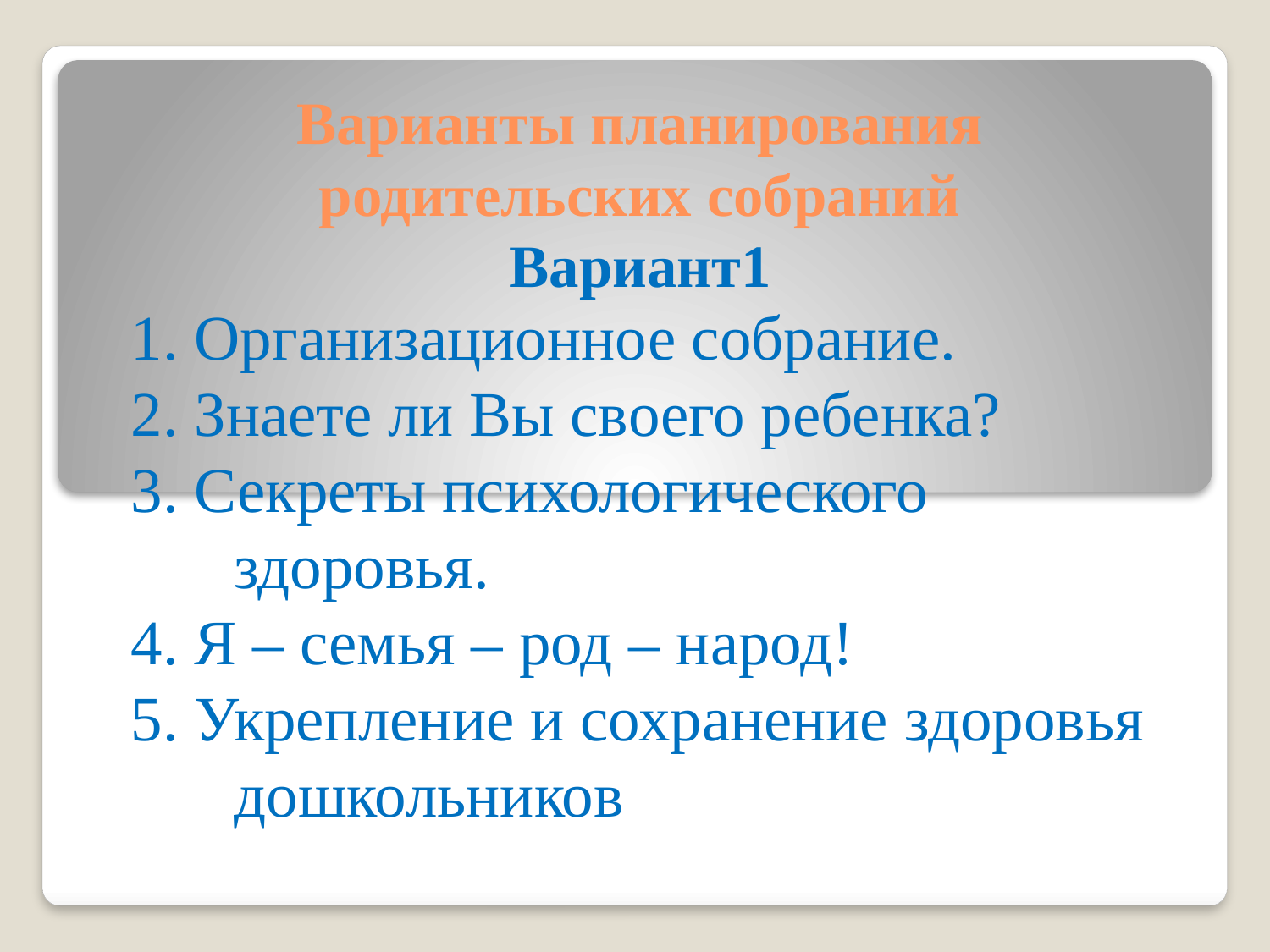

# Варианты планирования родительских собраний Вариант1
1. Организационное собрание.
2. Знаете ли Вы своего ребенка?
3. Секреты психологического здоровья.
4. Я – семья – род – народ!
5. Укрепление и сохранение здоровья дошкольников